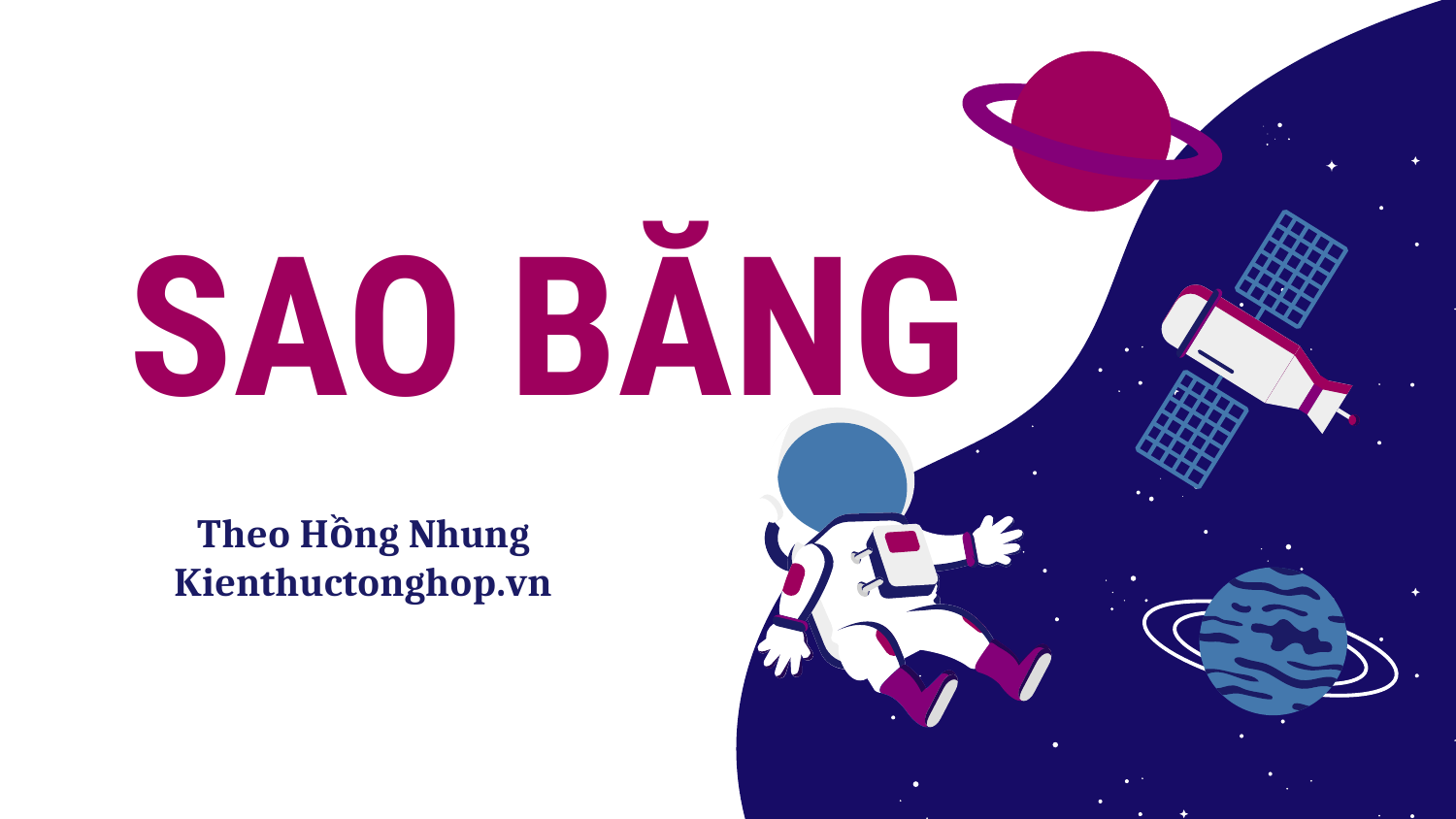

# SAO BĂNG

Theo Hồng Nhung
Kienthuctonghop.vn